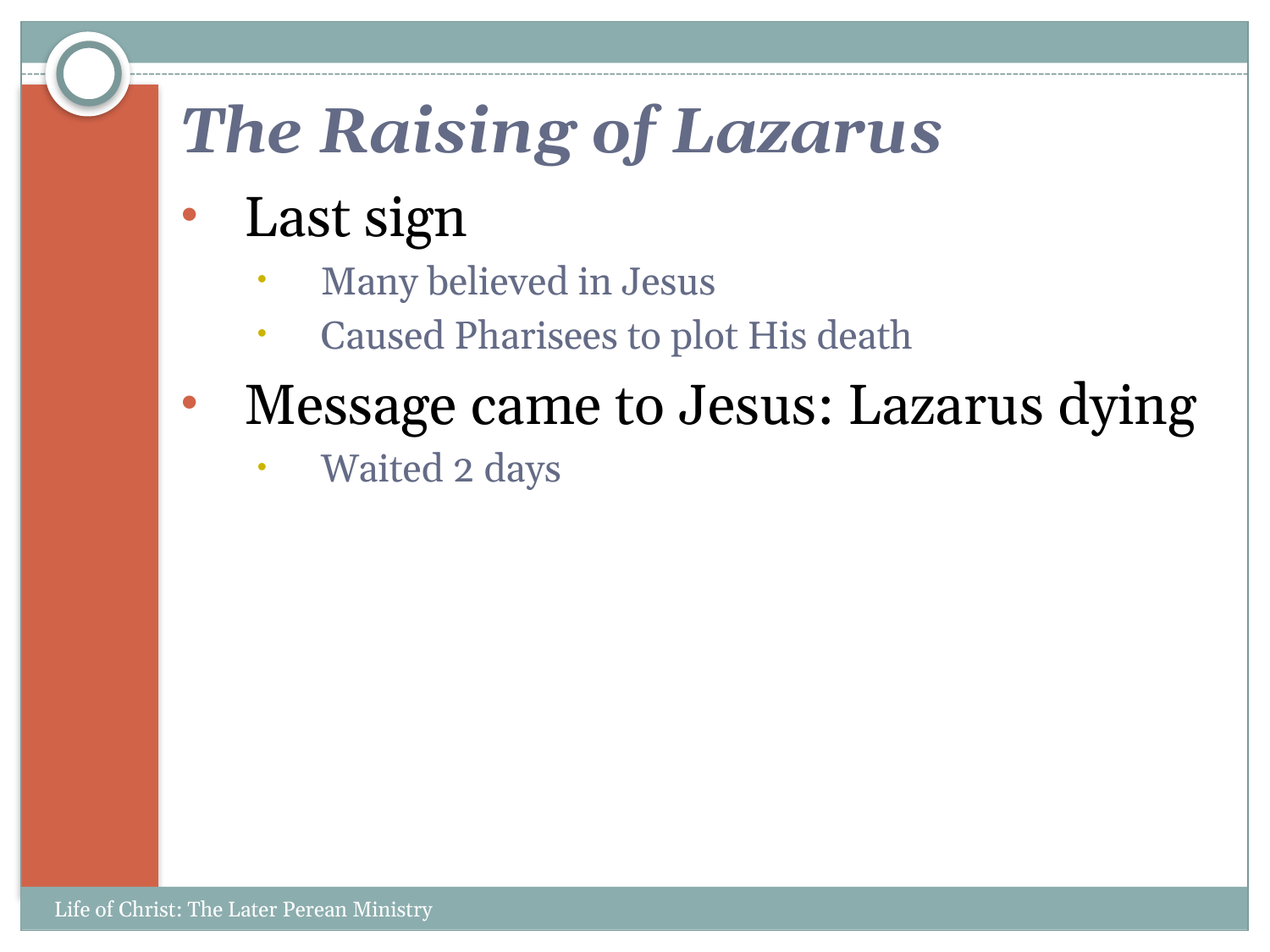

# The Raising of Lazarus
Last sign
Many believed in Jesus
Caused Pharisees to plot His death
Message came to Jesus: Lazarus dying
Waited 2 days

Life of Christ: The Later Perean Ministry